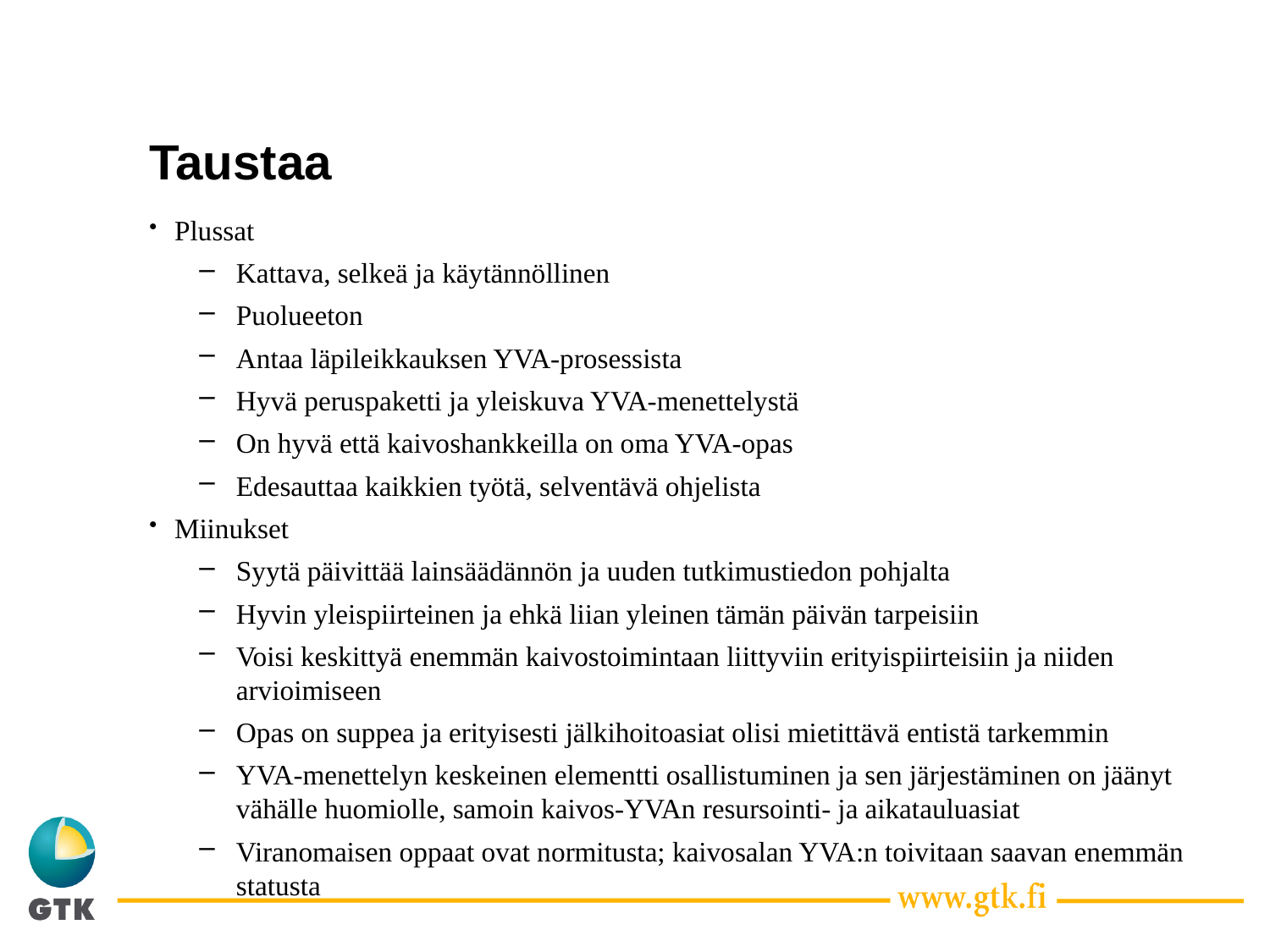

# Taustaa
Plussat
Kattava, selkeä ja käytännöllinen
Puolueeton
Antaa läpileikkauksen YVA-prosessista
Hyvä peruspaketti ja yleiskuva YVA-menettelystä
On hyvä että kaivoshankkeilla on oma YVA-opas
Edesauttaa kaikkien työtä, selventävä ohjelista
Miinukset
Syytä päivittää lainsäädännön ja uuden tutkimustiedon pohjalta
Hyvin yleispiirteinen ja ehkä liian yleinen tämän päivän tarpeisiin
Voisi keskittyä enemmän kaivostoimintaan liittyviin erityispiirteisiin ja niiden arvioimiseen
Opas on suppea ja erityisesti jälkihoitoasiat olisi mietittävä entistä tarkemmin
YVA-menettelyn keskeinen elementti osallistuminen ja sen järjestäminen on jäänyt  vähälle huomiolle, samoin kaivos-YVAn resursointi- ja aikatauluasiat
Viranomaisen oppaat ovat normitusta; kaivosalan YVA:n toivitaan saavan enemmän statusta